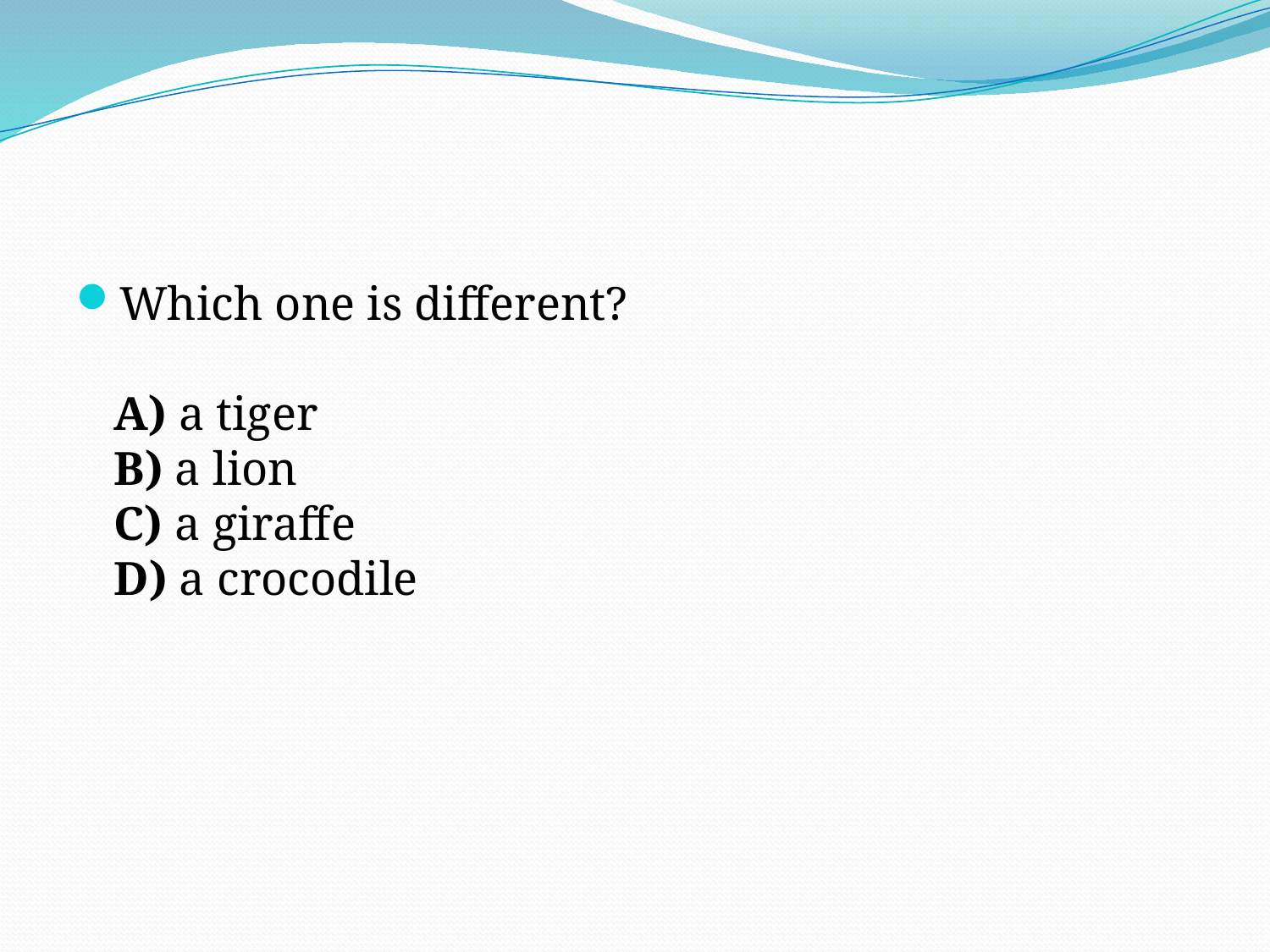

#
Which one is different? 
A) a tiger 
B) a lion 
C) a giraffe 
D) a crocodile